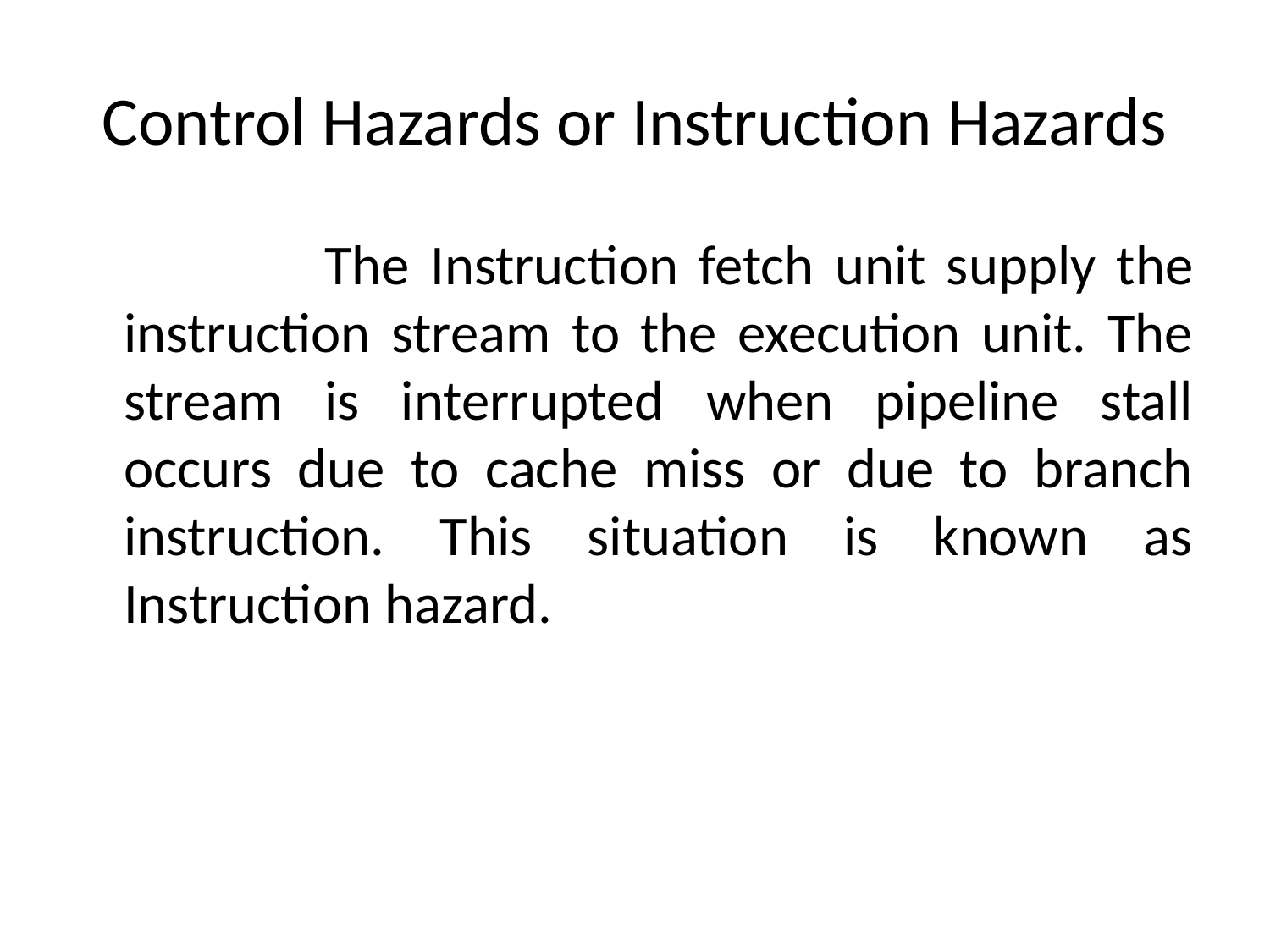

# Control Hazards or Instruction Hazards
            The Instruction fetch unit supply the instruction stream to the execution unit. The stream is interrupted when pipeline stall occurs due to cache miss or due to branch instruction. This situation is known as Instruction hazard.